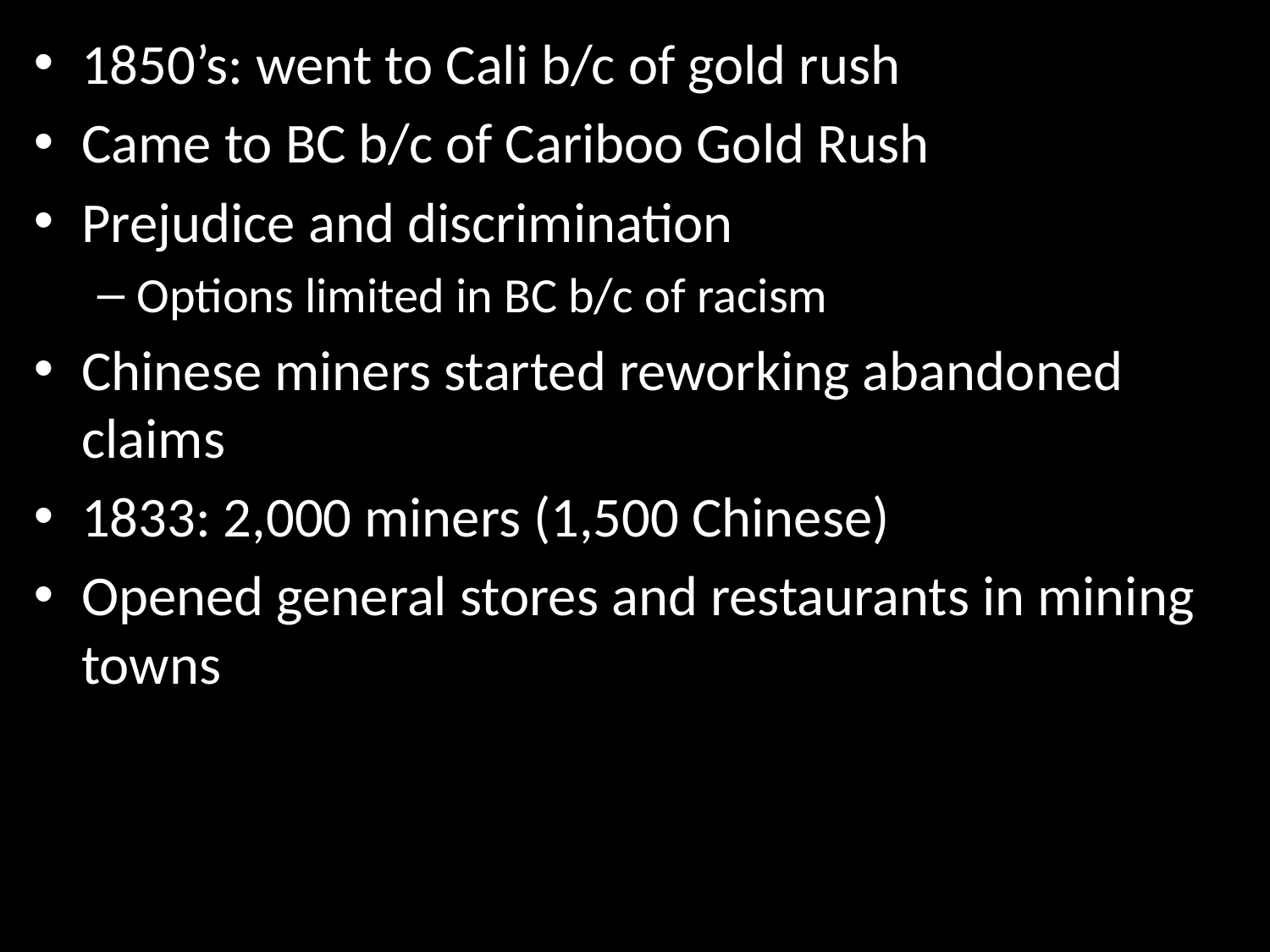

1850’s: went to Cali b/c of gold rush
Came to BC b/c of Cariboo Gold Rush
Prejudice and discrimination
Options limited in BC b/c of racism
Chinese miners started reworking abandoned claims
1833: 2,000 miners (1,500 Chinese)
Opened general stores and restaurants in mining towns